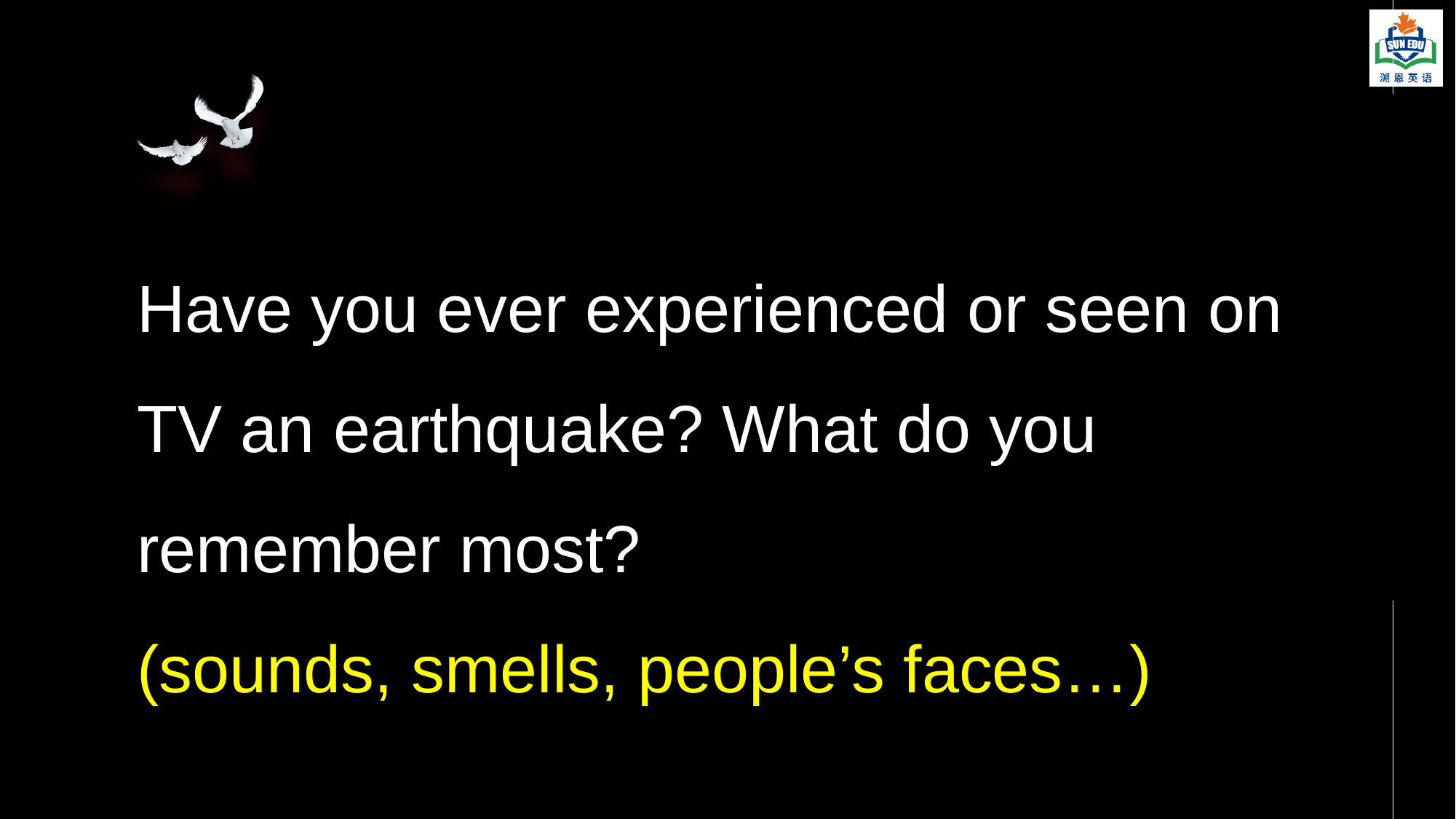

Have you ever experienced or seen on TV an earthquake? What do you remember most?
(sounds, smells, people’s faces…)